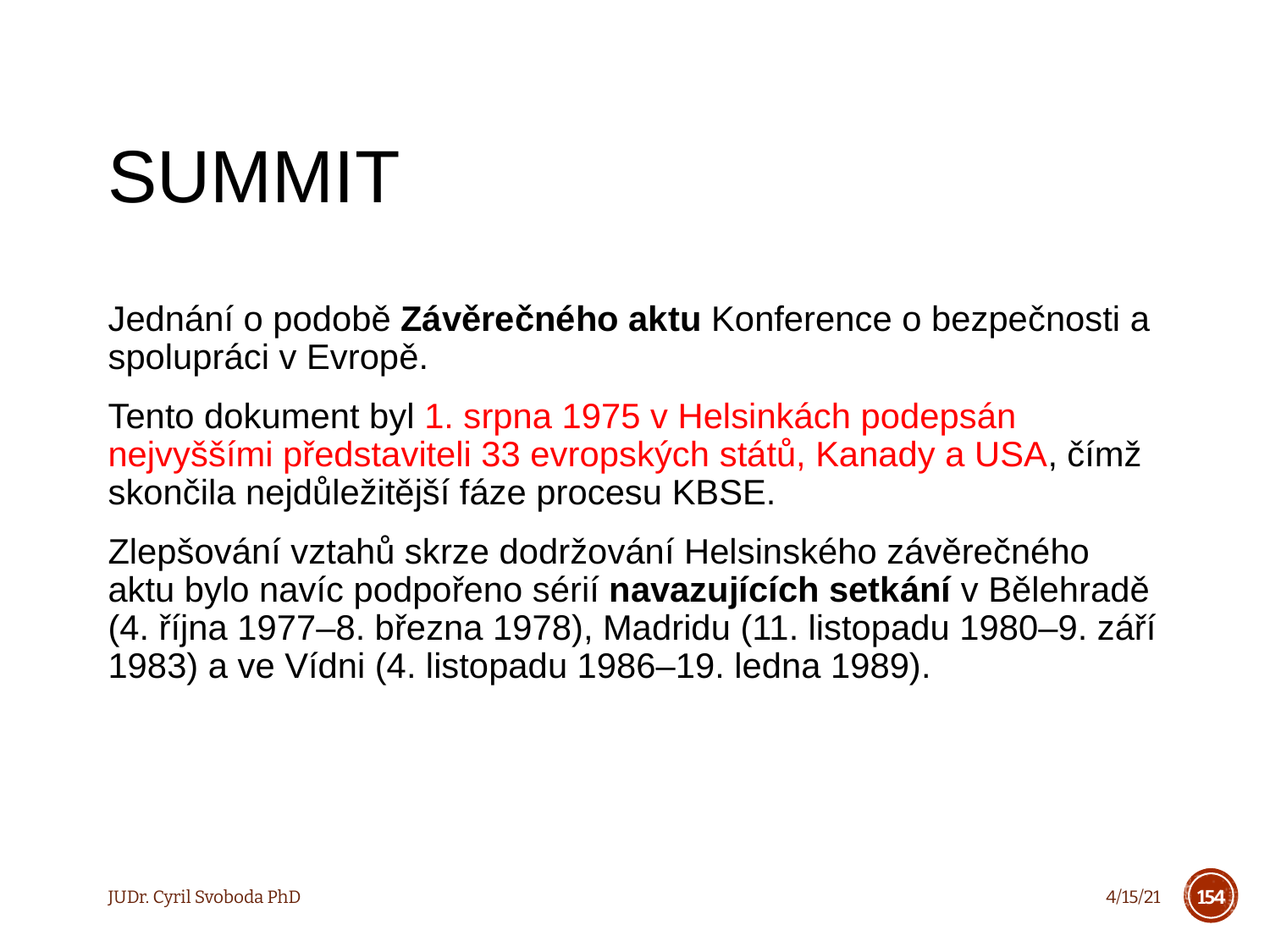

# Summit
Jednání o podobě Závěrečného aktu Konference o bezpečnosti a spolupráci v Evropě.
Tento dokument byl 1. srpna 1975 v Helsinkách podepsán nejvyššími představiteli 33 evropských států, Kanady a USA, čímž skončila nejdůležitější fáze procesu KBSE.
Zlepšování vztahů skrze dodržování Helsinského závěrečného aktu bylo navíc podpořeno sérií navazujících setkání v Bělehradě (4. října 1977–8. března 1978), Madridu (11. listopadu 1980–9. září 1983) a ve Vídni (4. listopadu 1986–19. ledna 1989).
JUDr. Cyril Svoboda PhD
4/15/21
154